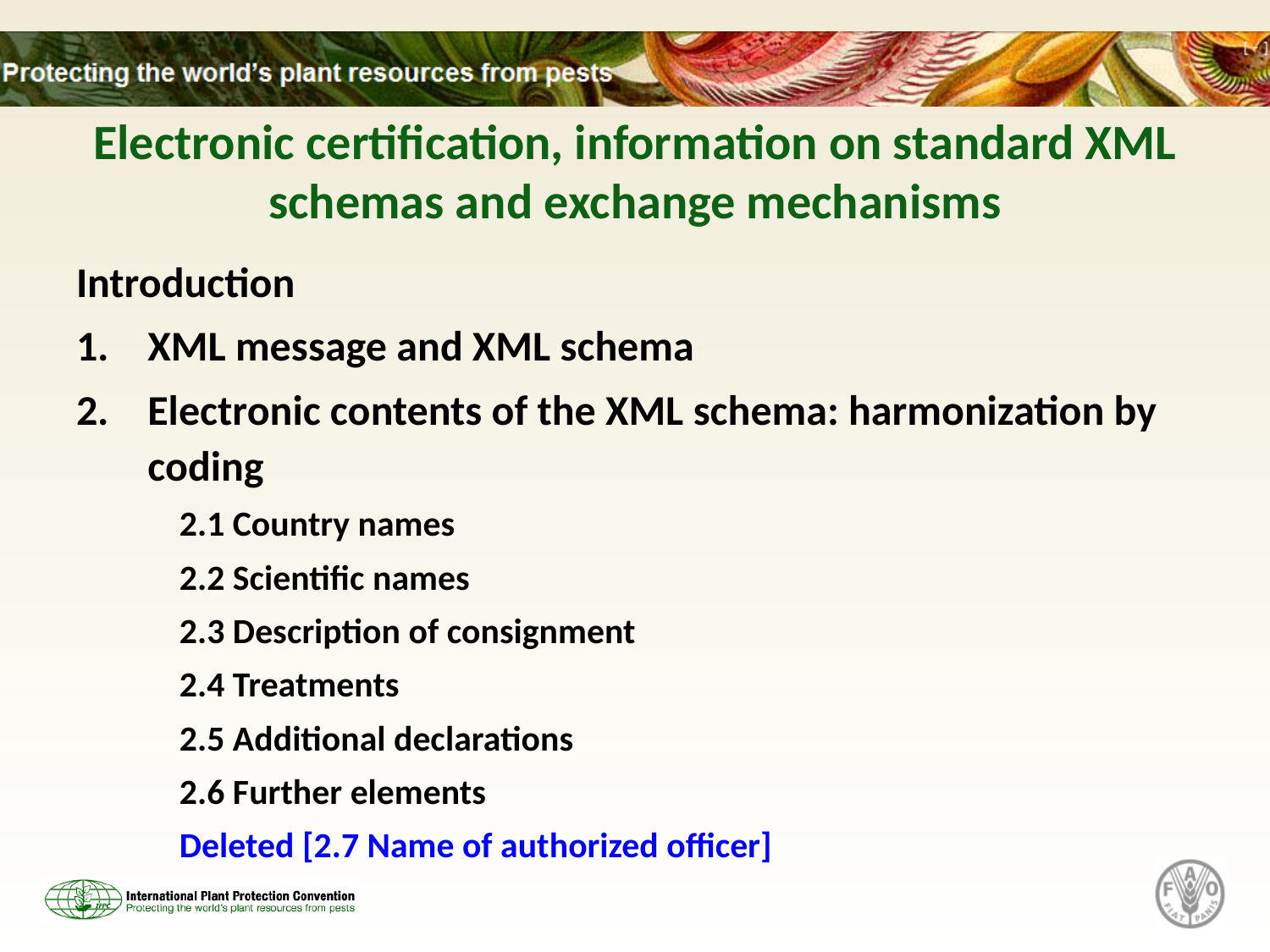

# Electronic certification, information on standard XML schemas and exchange mechanisms
Introduction
XML message and XML schema
Electronic contents of the XML schema: harmonization by coding
2.1 Country names
2.2 Scientific names
2.3 Description of consignment
2.4 Treatments
2.5 Additional declarations
2.6 Further elements
Deleted [2.7 Name of authorized officer]